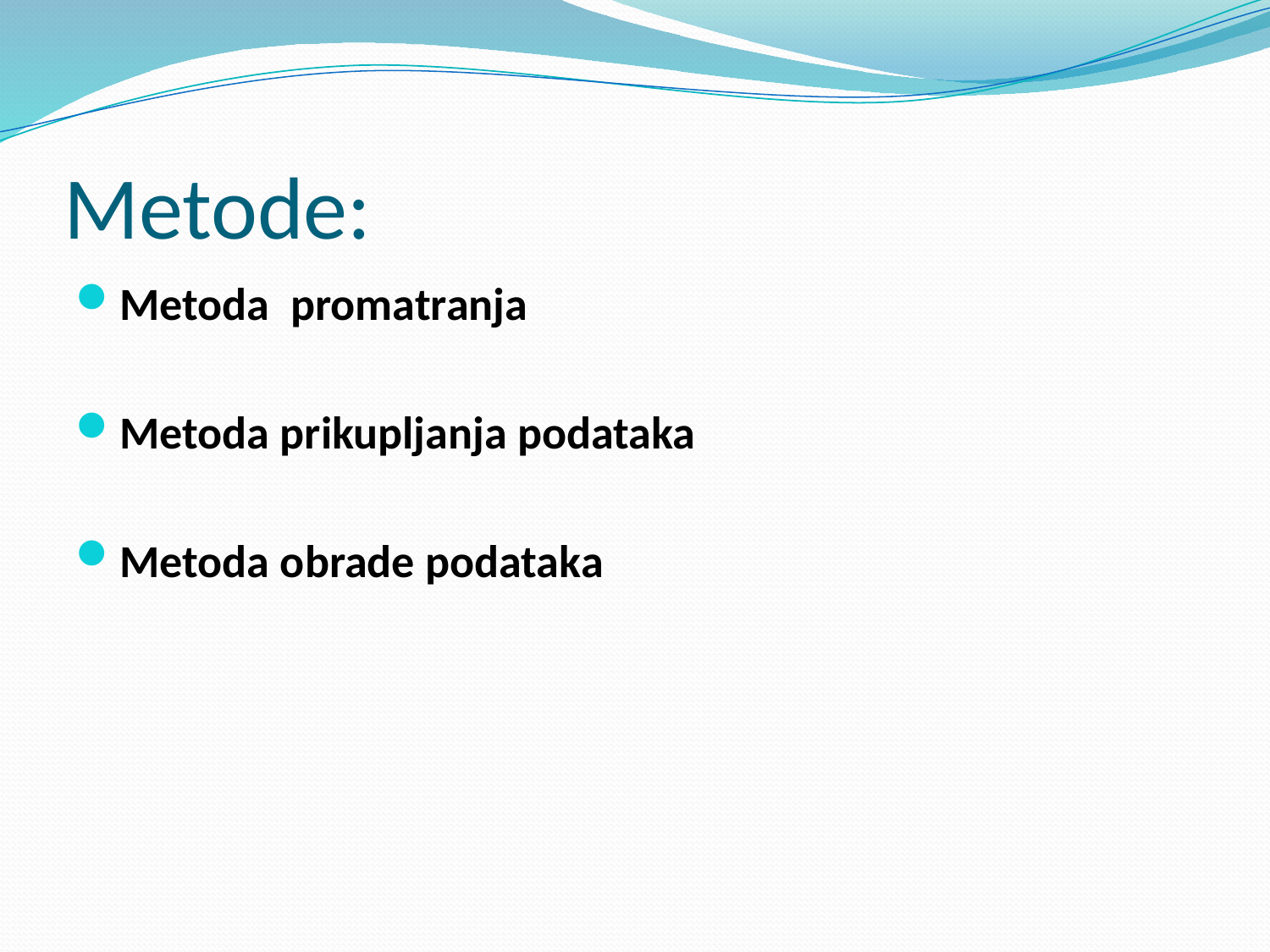

# Metode:
Metoda  promatranja

Metoda prikupljanja podataka

Metoda obrade podataka